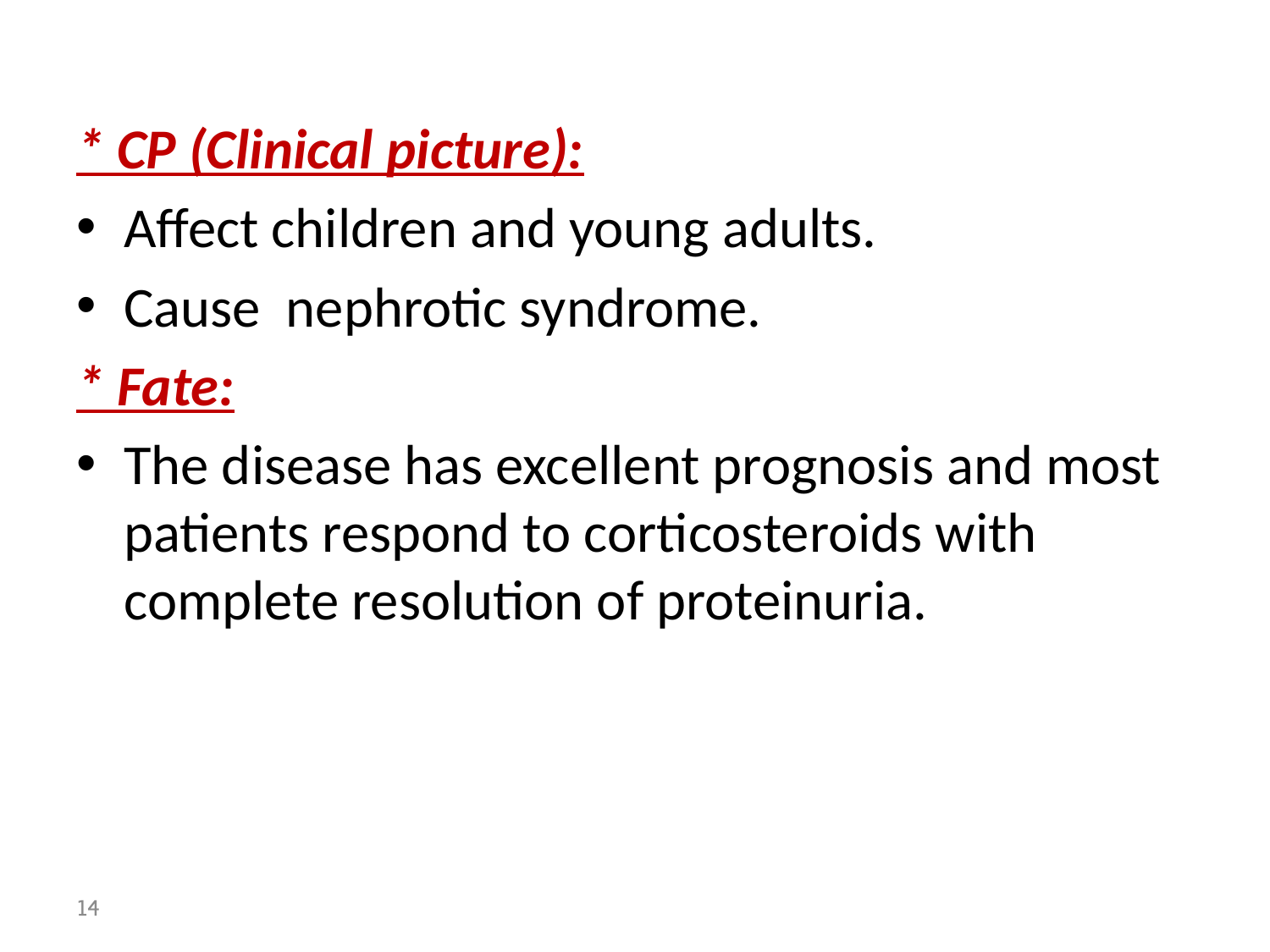

* CP (Clinical picture):
Affect children and young adults.
Cause  nephrotic syndrome.
* Fate:
The disease has excellent prognosis and most patients respond to corticosteroids with complete resolution of proteinuria.
14